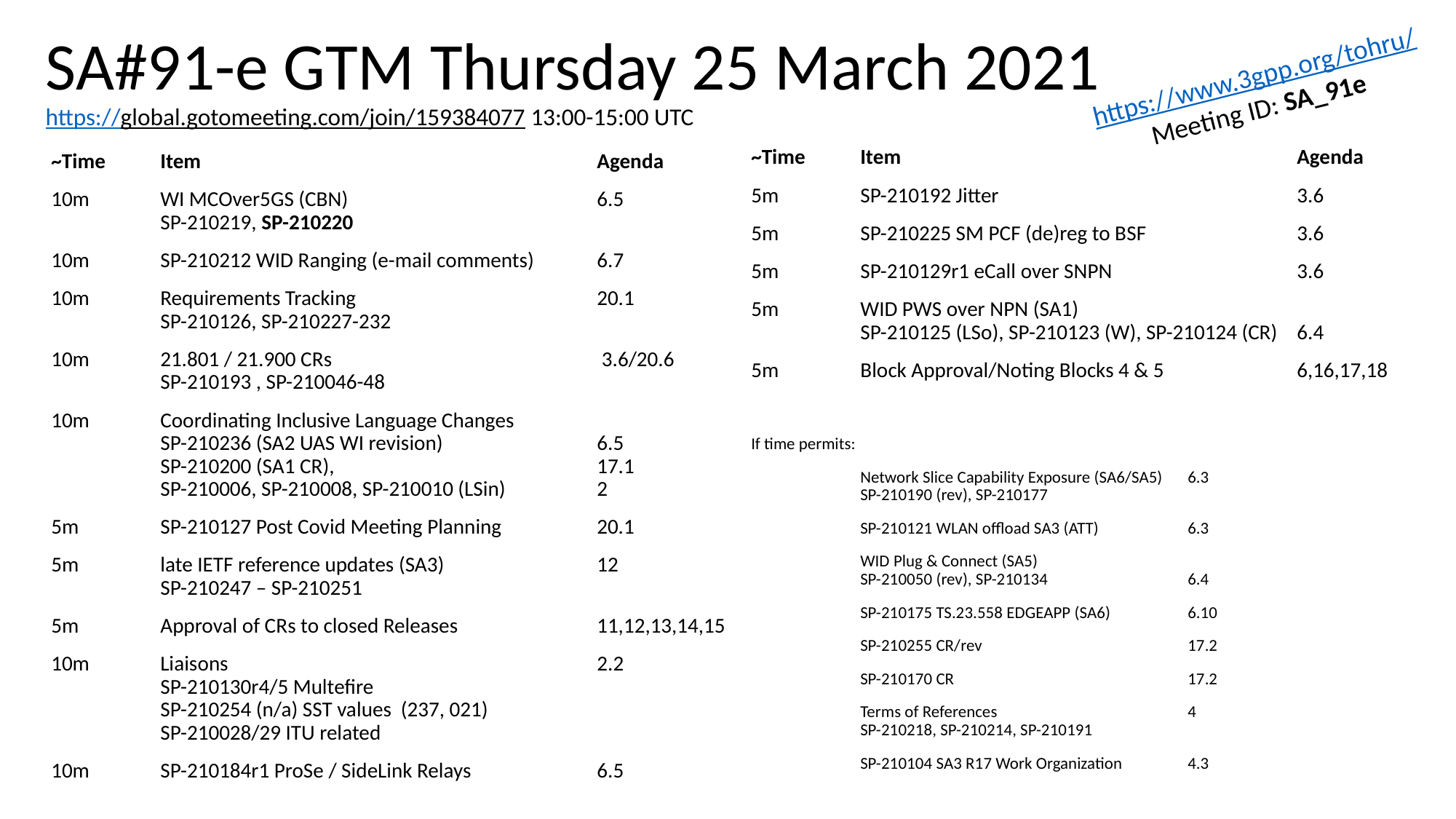

# SA#91-e GTM Thursday 25 March 2021 https://global.gotomeeting.com/join/159384077 13:00-15:00 UTC
https://www.3gpp.org/tohru/
Meeting ID: SA_91e
~Time	Item				Agenda
5m	SP-210192 Jitter			3.6
5m	SP-210225 SM PCF (de)reg to BSF 		3.6
5m	SP-210129r1 eCall over SNPN		3.6
5m	WID PWS over NPN (SA1)
	SP-210125 (LSo), SP-210123 (W), SP-210124 (CR)	6.4
5m	Block Approval/Noting Blocks 4 & 5		6,16,17,18

If time permits:
	Network Slice Capability Exposure (SA6/SA5)	6.3
	SP-210190 (rev), SP-210177
	SP-210121 WLAN offload SA3 (ATT)	6.3
	WID Plug & Connect (SA5)
	SP-210050 (rev), SP-210134		6.4
	SP-210175 TS.23.558 EDGEAPP (SA6)	6.10
	SP-210255 CR/rev		17.2
	SP-210170 CR			17.2
	Terms of References 		4
	SP-210218, SP-210214, SP-210191
	SP-210104 SA3 R17 Work Organization	4.3
~Time	Item				Agenda
10m	WI MCOver5GS (CBN)			6.5
	SP-210219, SP-210220
10m	SP-210212 WID Ranging (e-mail comments)	6.7
10m	Requirements Tracking			20.1
	SP-210126, SP-210227-232
10m	21.801 / 21.900 CRs 			 3.6/20.6
	SP-210193 , SP-210046-48
10m	Coordinating Inclusive Language Changes
	SP-210236 (SA2 UAS WI revision)		6.5
	SP-210200 (SA1 CR),			17.1
	SP-210006, SP-210008, SP-210010 (LSin)	2
5m	SP-210127 Post Covid Meeting Planning 	20.1
5m	late IETF reference updates (SA3)		12
	SP-210247 – SP-210251
5m	Approval of CRs to closed Releases		11,12,13,14,15
10m	Liaisons				2.2
	SP-210130r4/5 Multefire
	SP-210254 (n/a) SST values  (237, 021)
	SP-210028/29 ITU related
10m	SP-210184r1 ProSe / SideLink Relays		6.5